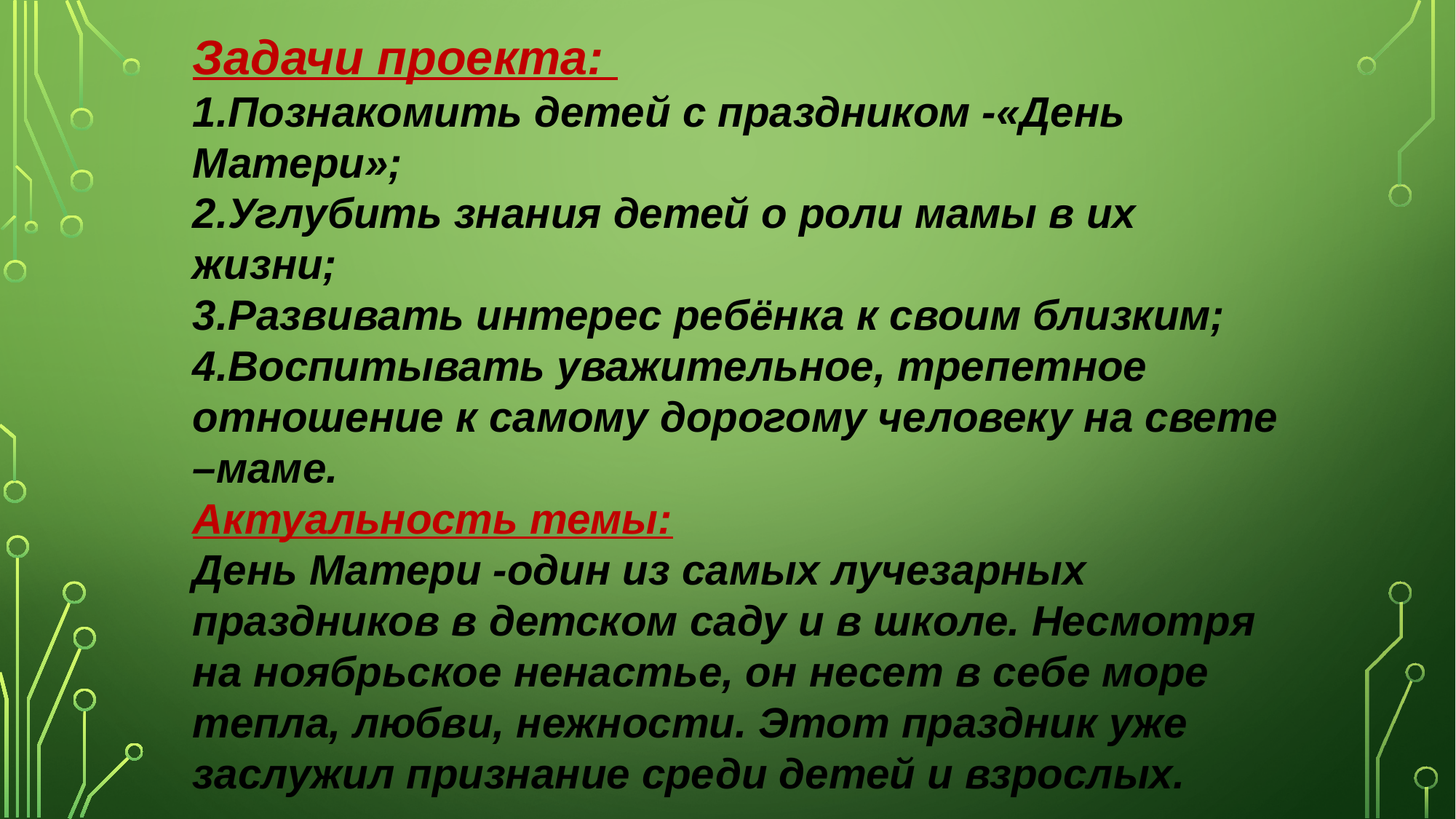

Задачи проекта:
1.Познакомить детей с праздником -«День
Матери»;
2.Углубить знания детей о роли мамы в их
жизни;
3.Развивать интерес ребёнка к своим близким;
4.Воспитывать уважительное, трепетное
отношение к самому дорогому человеку на свете
–маме.
Актуальность темы:
День Матери -один из самых лучезарных
праздников в детском саду и в школе. Несмотря
на ноябрьское ненастье, он несет в себе море
тепла, любви, нежности. Этот праздник уже
заслужил признание среди детей и взрослых.